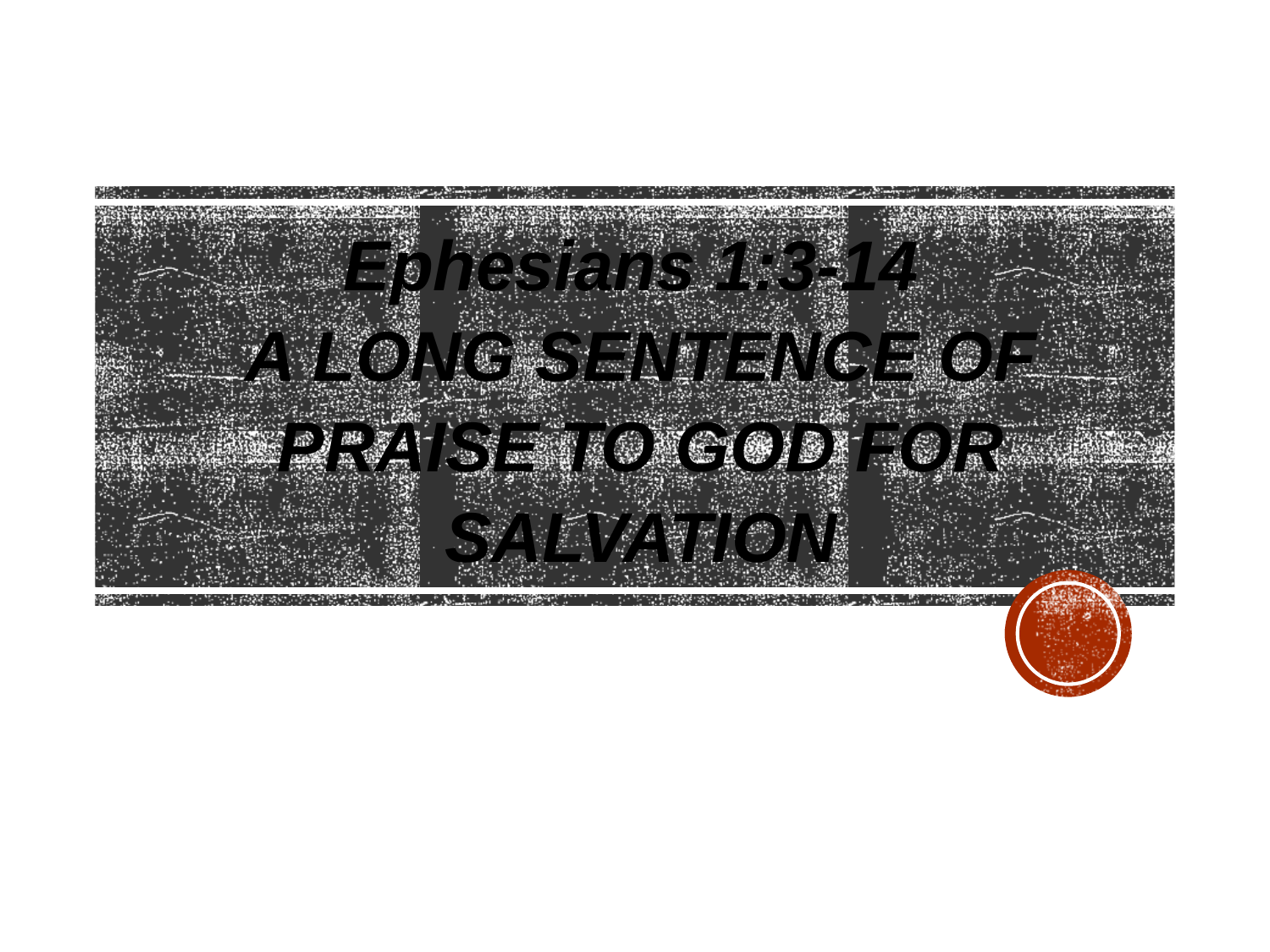

Ephesians 1:3-14
A LONG SENTENCE OF PRAISE TO GOD FOR SALVATION